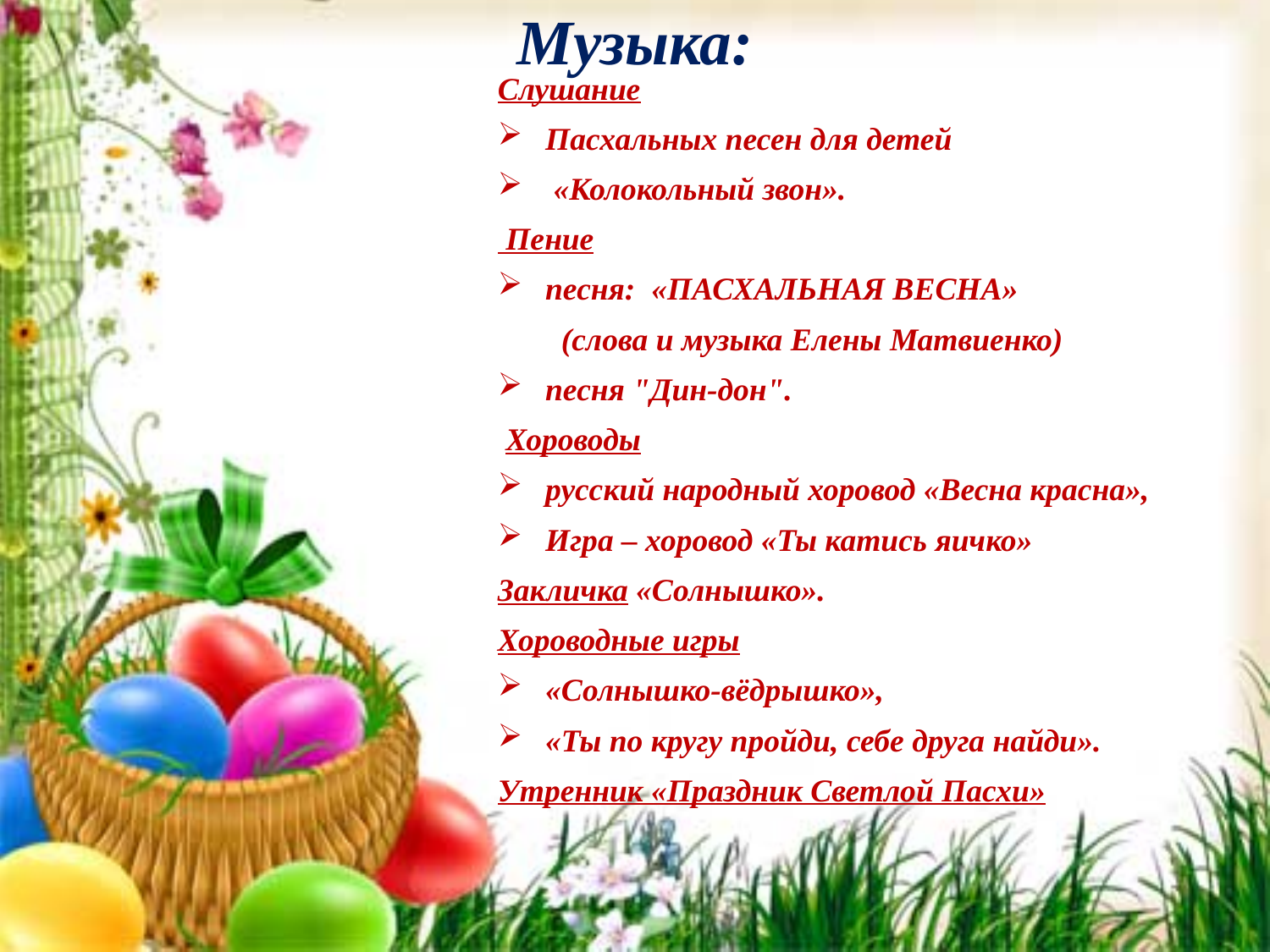

# Музыка:
Слушание
Пасхальных песен для детей
 «Колокольный звон».
 Пение
песня:  «ПАСХАЛЬНАЯ ВЕСНА»
(слова и музыка Елены Матвиенко)
песня "Дин-дон".
 Хороводы
русский народный хоровод «Весна красна»,
Игра – хоровод «Ты катись яичко»
Закличка «Солнышко».
Хороводные игры
«Солнышко-вёдрышко»,
«Ты по кругу пройди, себе друга найди».
Утренник «Праздник Светлой Пасхи»